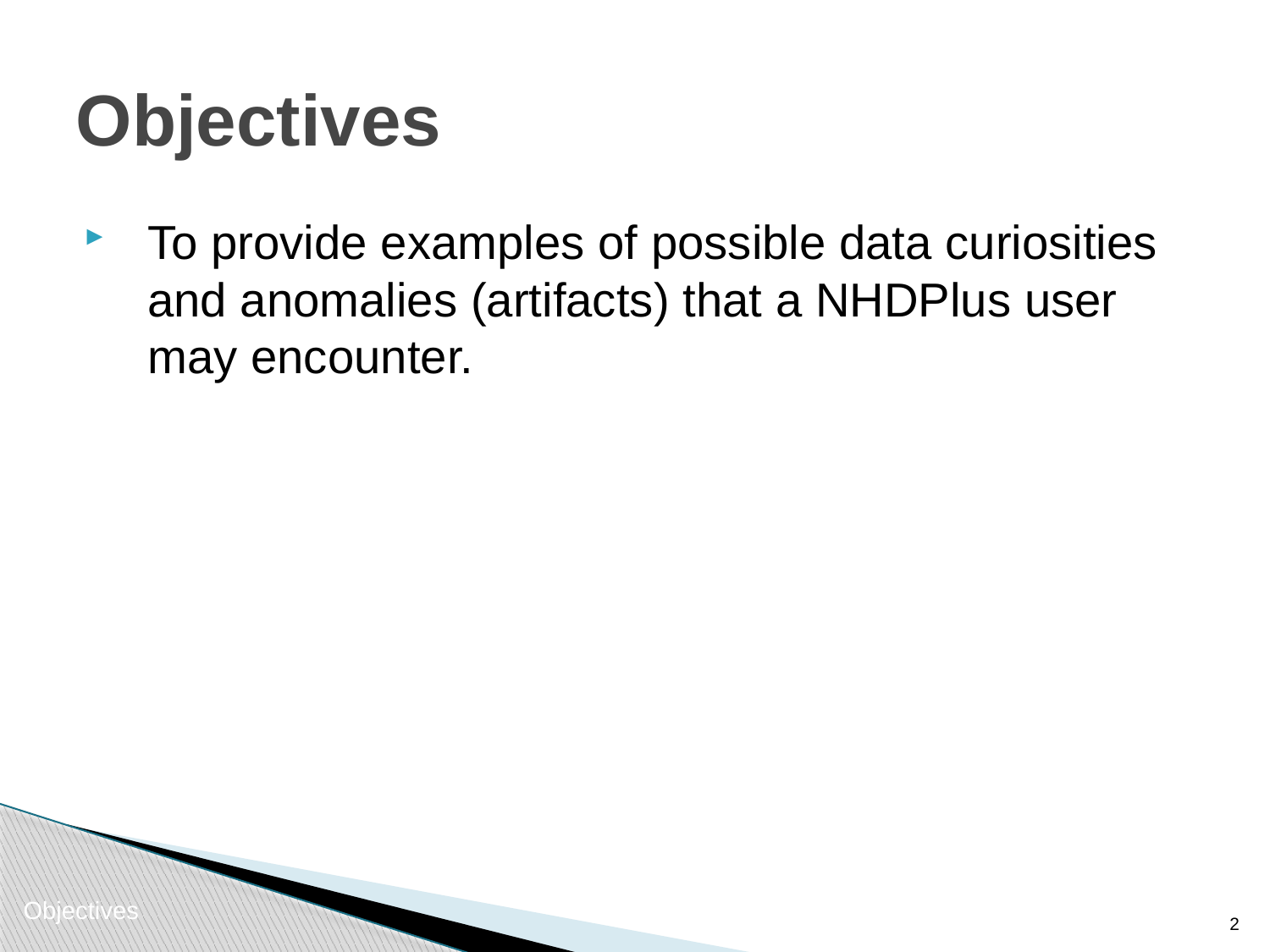

# Objectives
To provide examples of possible data curiosities and anomalies (artifacts) that a NHDPlus user may encounter.
Objectives
2